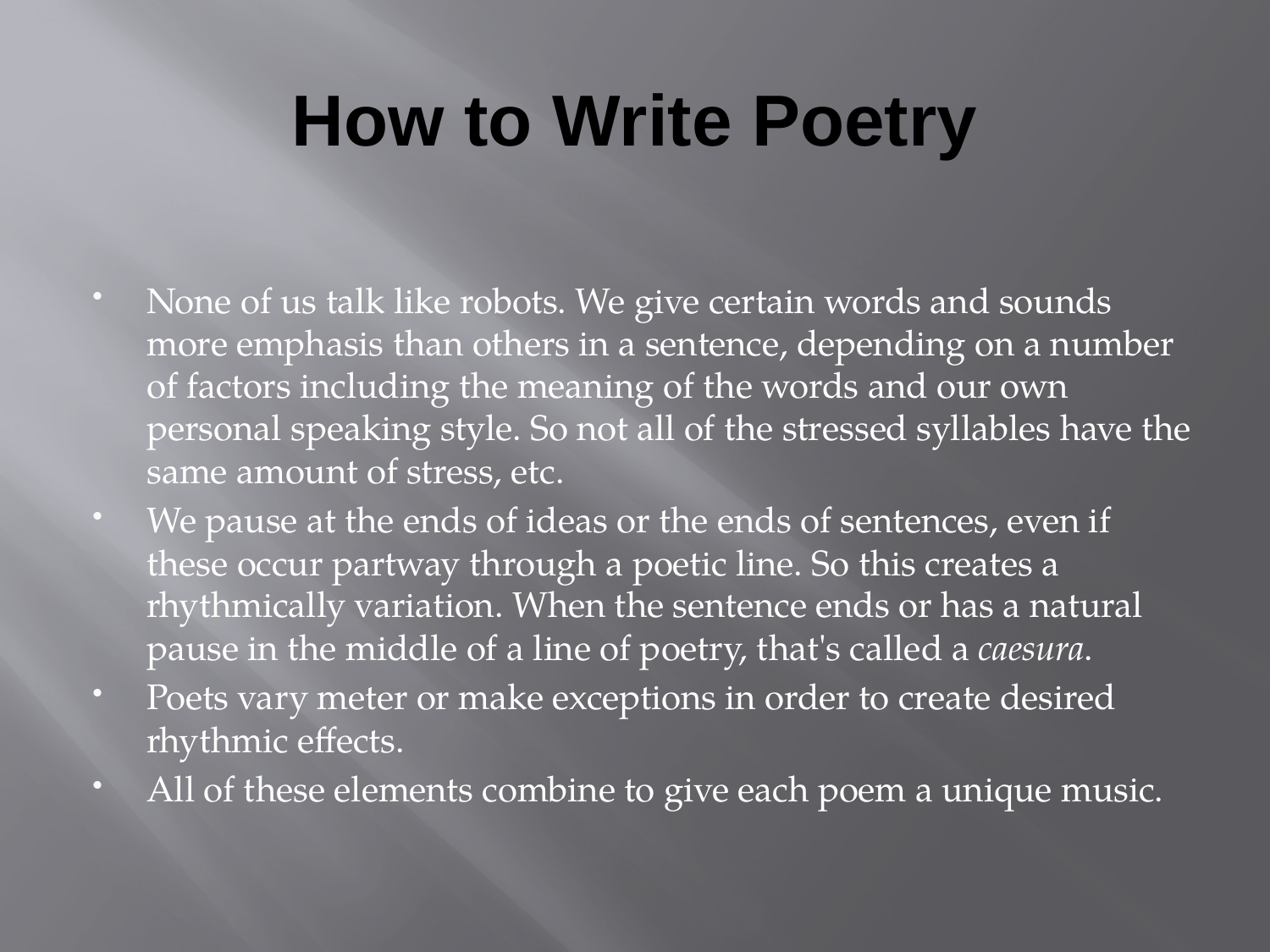

# How to Write Poetry

None of us talk like robots. We give certain words and sounds more emphasis than others in a sentence, depending on a number of factors including the meaning of the words and our own personal speaking style. So not all of the stressed syllables have the same amount of stress, etc.
We pause at the ends of ideas or the ends of sentences, even if these occur partway through a poetic line. So this creates a rhythmically variation. When the sentence ends or has a natural pause in the middle of a line of poetry, that's called a caesura.
Poets vary meter or make exceptions in order to create desired rhythmic effects.
All of these elements combine to give each poem a unique music.